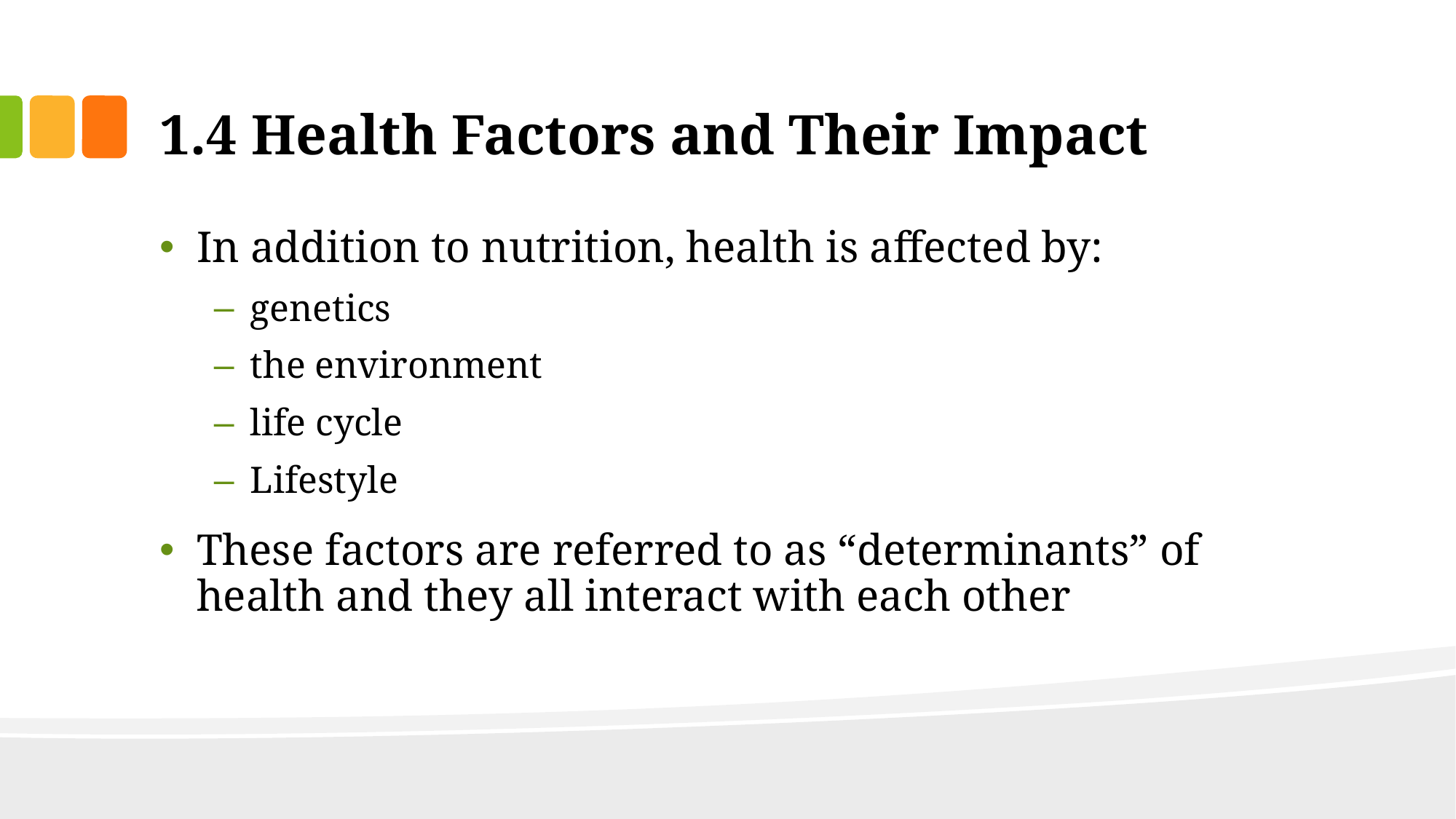

# 1.4 Health Factors and Their Impact
In addition to nutrition, health is affected by:
genetics
the environment
life cycle
Lifestyle
These factors are referred to as “determinants” of health and they all interact with each other